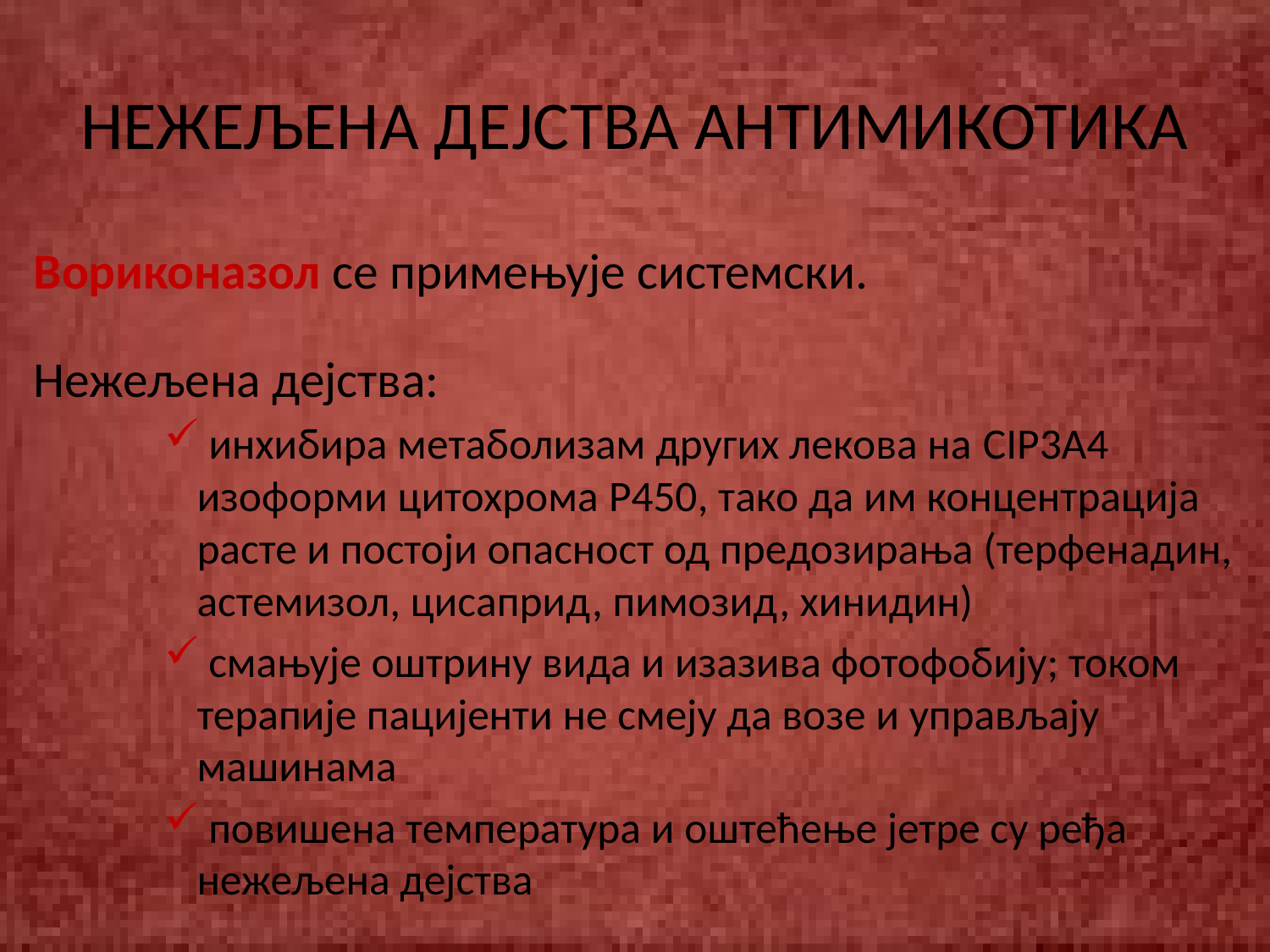

# НЕЖЕЉЕНА ДЕЈСТВА АНТИМИКОТИКА
Вориконазол се примењује системски.

Нежељена дејства:
 инхибира метаболизам других лекова на CIP3A4 изоформи цитохрома P450, тако да им концентрација расте и постоји опасност од предозирања (терфенадин, астемизол, цисаприд, пимозид, хинидин)
 смањује оштрину вида и изазива фотофобију; током терапије пацијенти не смеју да возе и управљају машинама
 повишена температура и оштећење јетре су ређа нежељена дејства